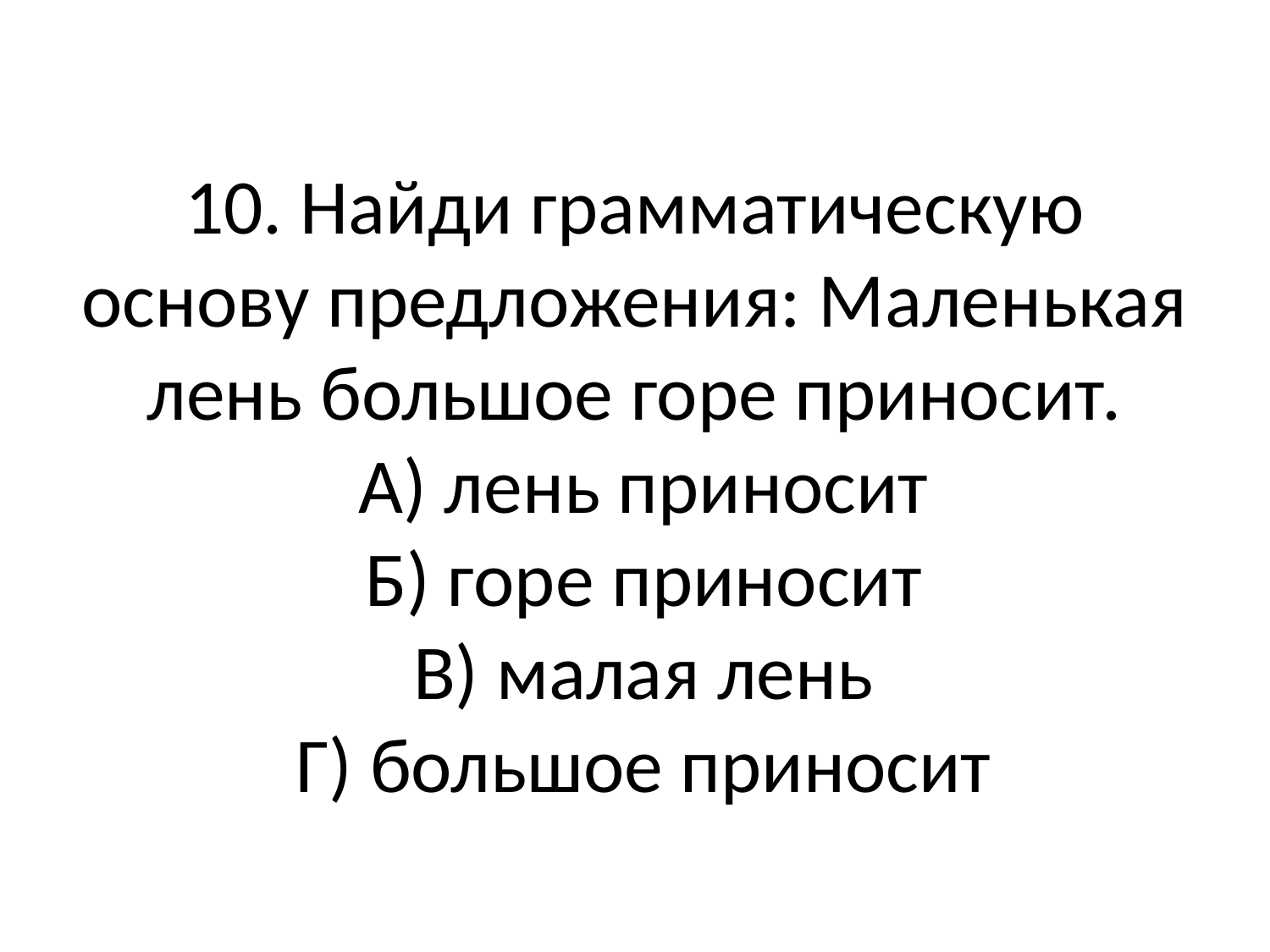

# 10. Найди грамматическую основу предложения: Маленькая лень большое горе приносит. А) лень приносит Б) горе приносит В) малая лень Г) большое приносит